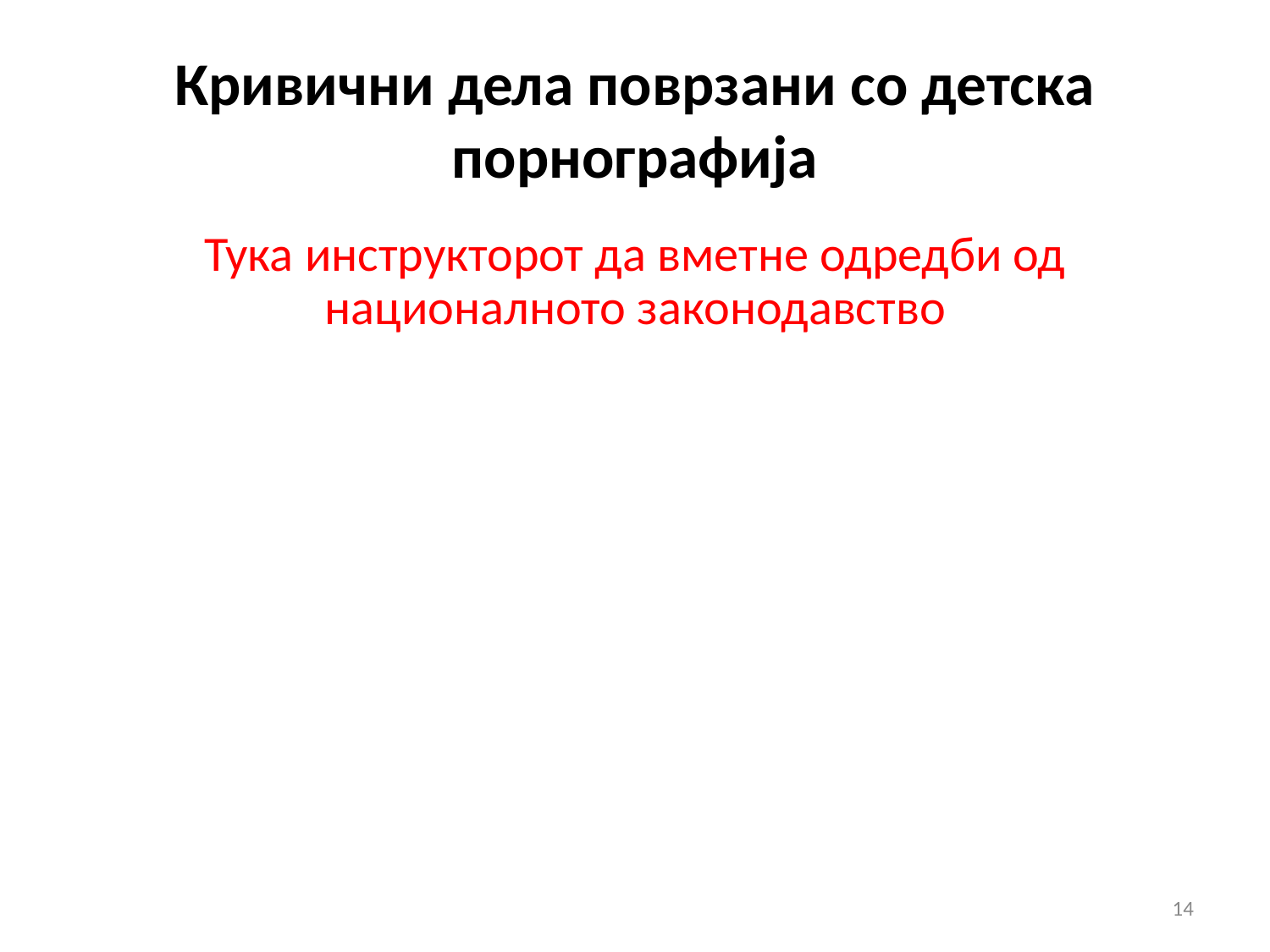

# Кривични дела поврзани со детска порнографија
Тука инструкторот да вметне одредби од националното законодавство
14